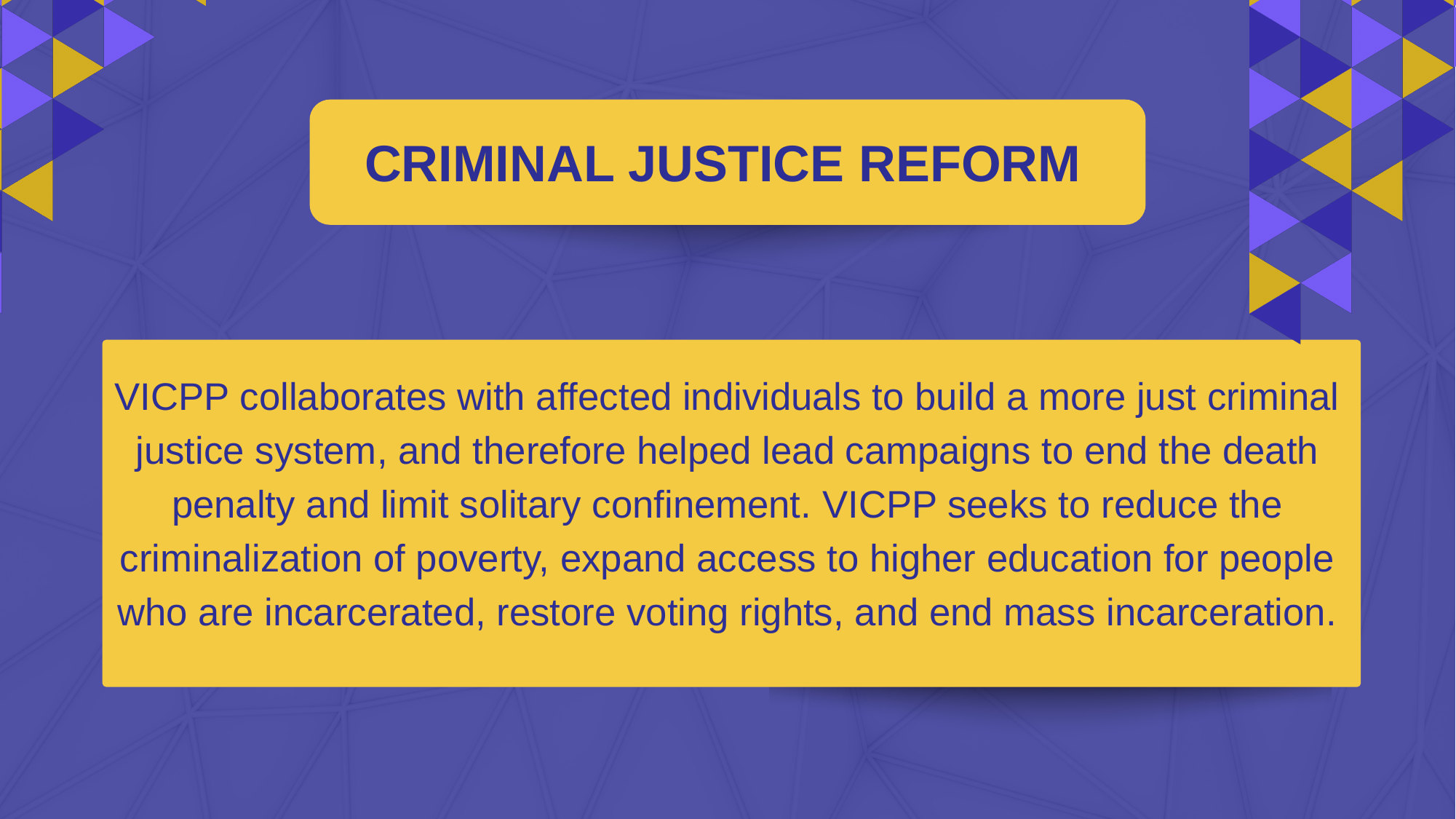

CRIMINAL JUSTICE REFORM

VICPP collaborates with affected individuals to build a more just criminal justice system, and therefore helped lead campaigns to end the death penalty and limit solitary confinement. VICPP seeks to reduce the criminalization of poverty, expand access to higher education for people who are incarcerated, restore voting rights, and end mass incarceration.